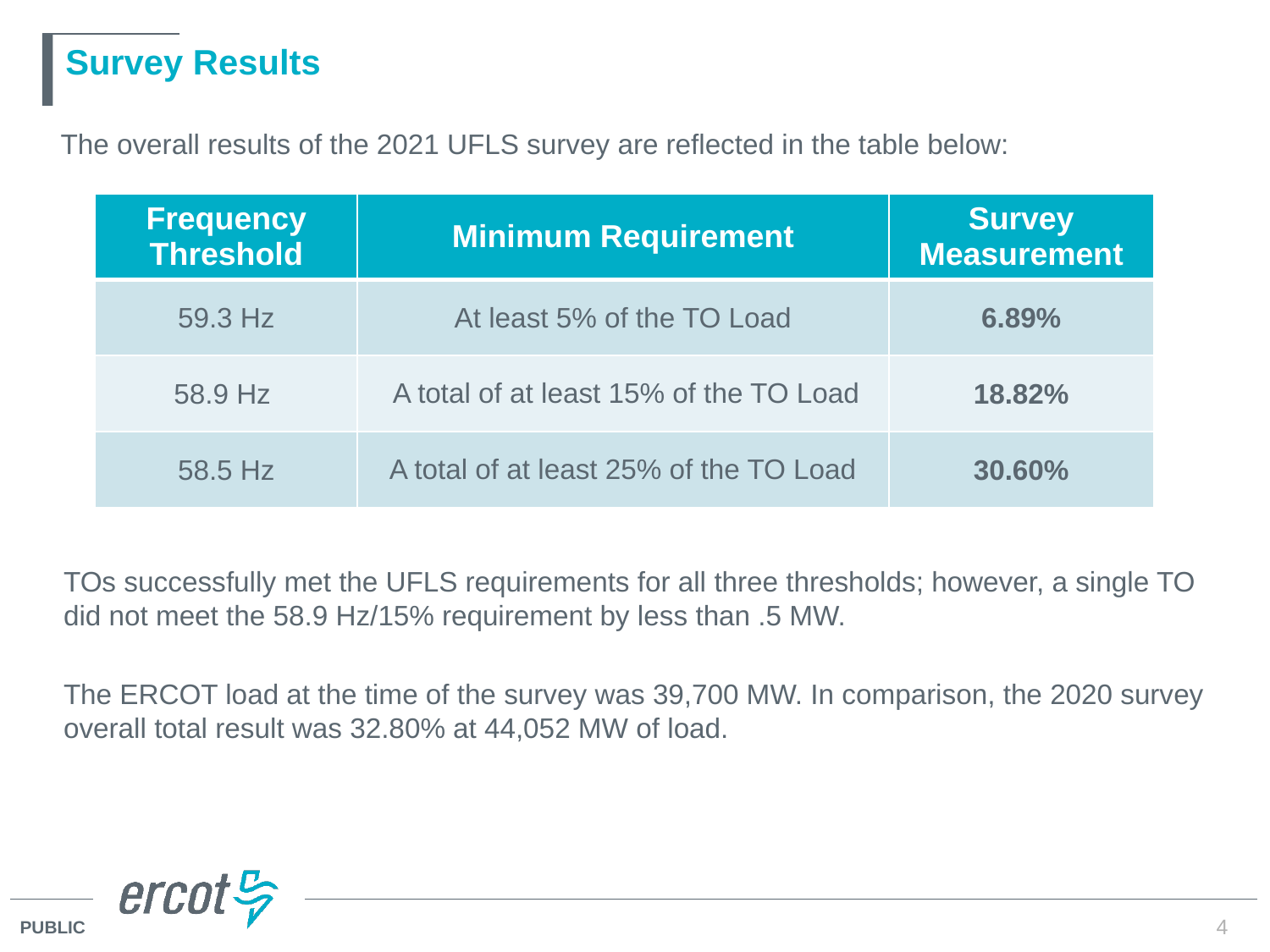

# Survey Results
The overall results of the 2021 UFLS survey are reflected in the table below:
| Frequency Threshold | Minimum Requirement | Survey Measurement |
| --- | --- | --- |
| 59.3 Hz | At least 5% of the TO Load | 6.89% |
| 58.9 Hz | A total of at least 15% of the TO Load | 18.82% |
| 58.5 Hz | A total of at least 25% of the TO Load | 30.60% |

TOs successfully met the UFLS requirements for all three thresholds; however, a single TO did not meet the 58.9 Hz/15% requirement by less than .5 MW.

The ERCOT load at the time of the survey was 39,700 MW. In comparison, the 2020 survey overall total result was 32.80% at 44,052 MW of load.

4